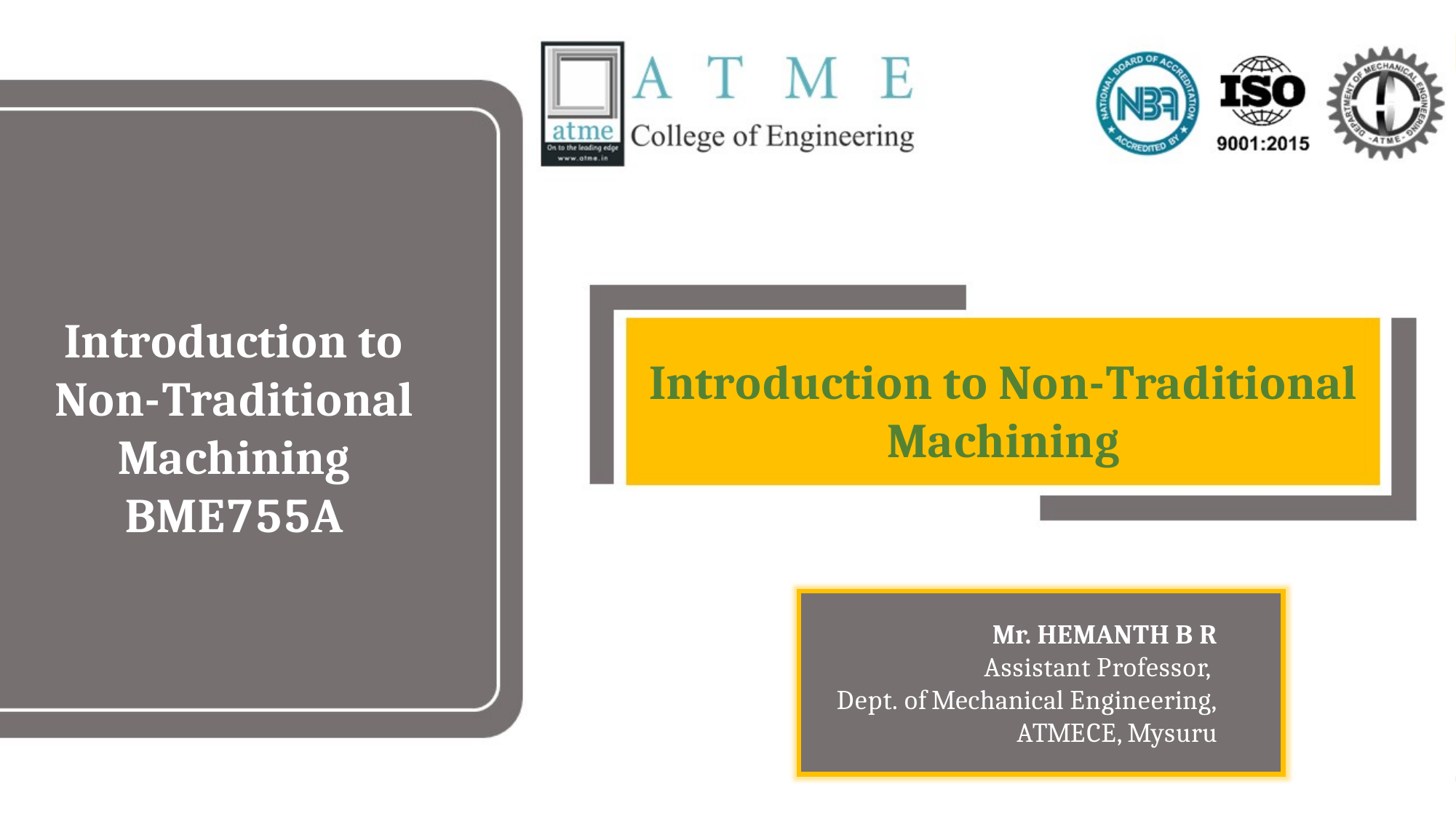

Introduction to Non-Traditional Machining
BME755A
Introduction to Non-Traditional Machining

Mr. HEMANTH B R
Assistant Professor,
Dept. of Mechanical Engineering,
ATMECE, Mysuru